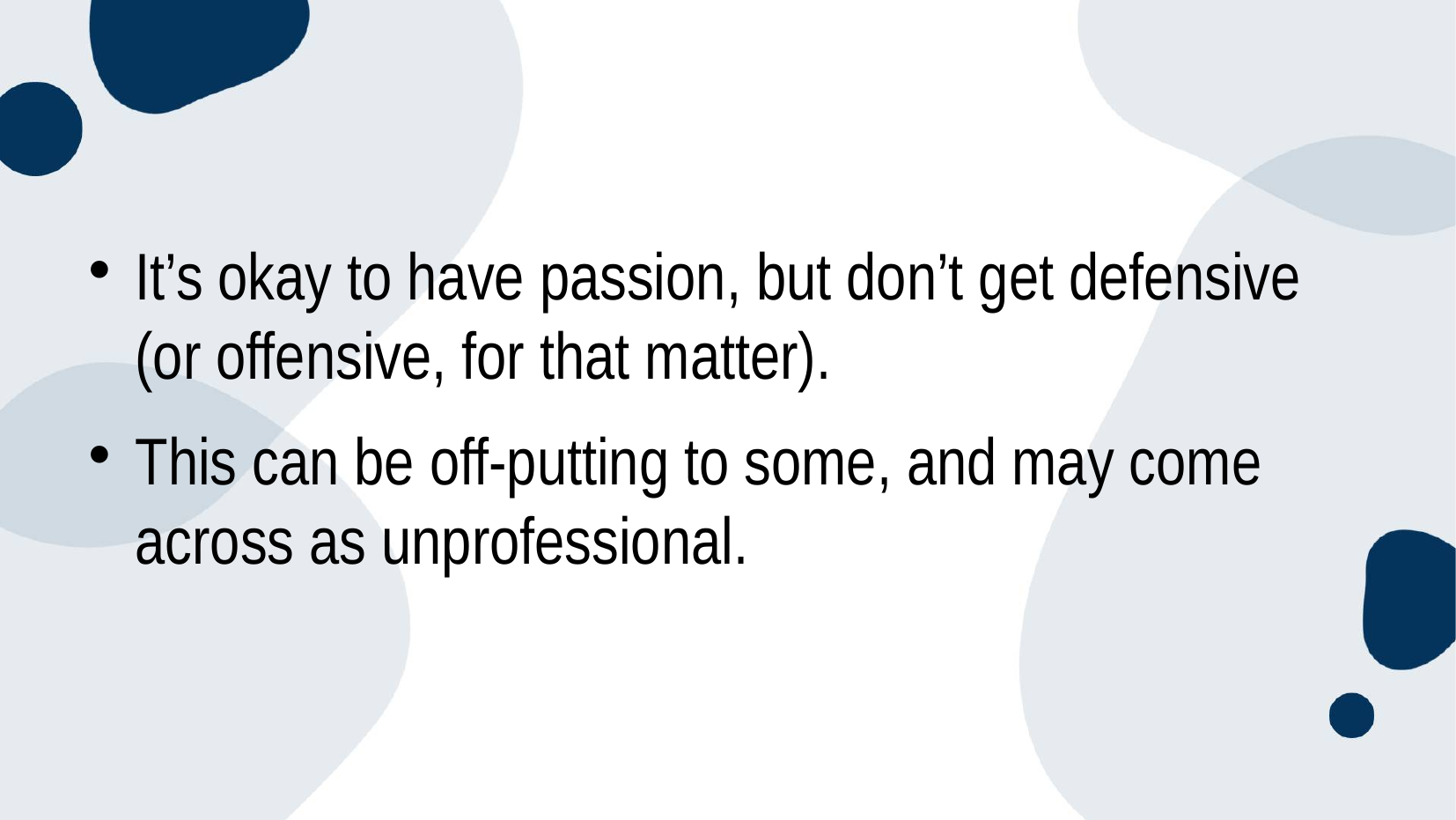

#
It’s okay to have passion, but don’t get defensive (or offensive, for that matter).
This can be off-putting to some, and may come across as unprofessional.